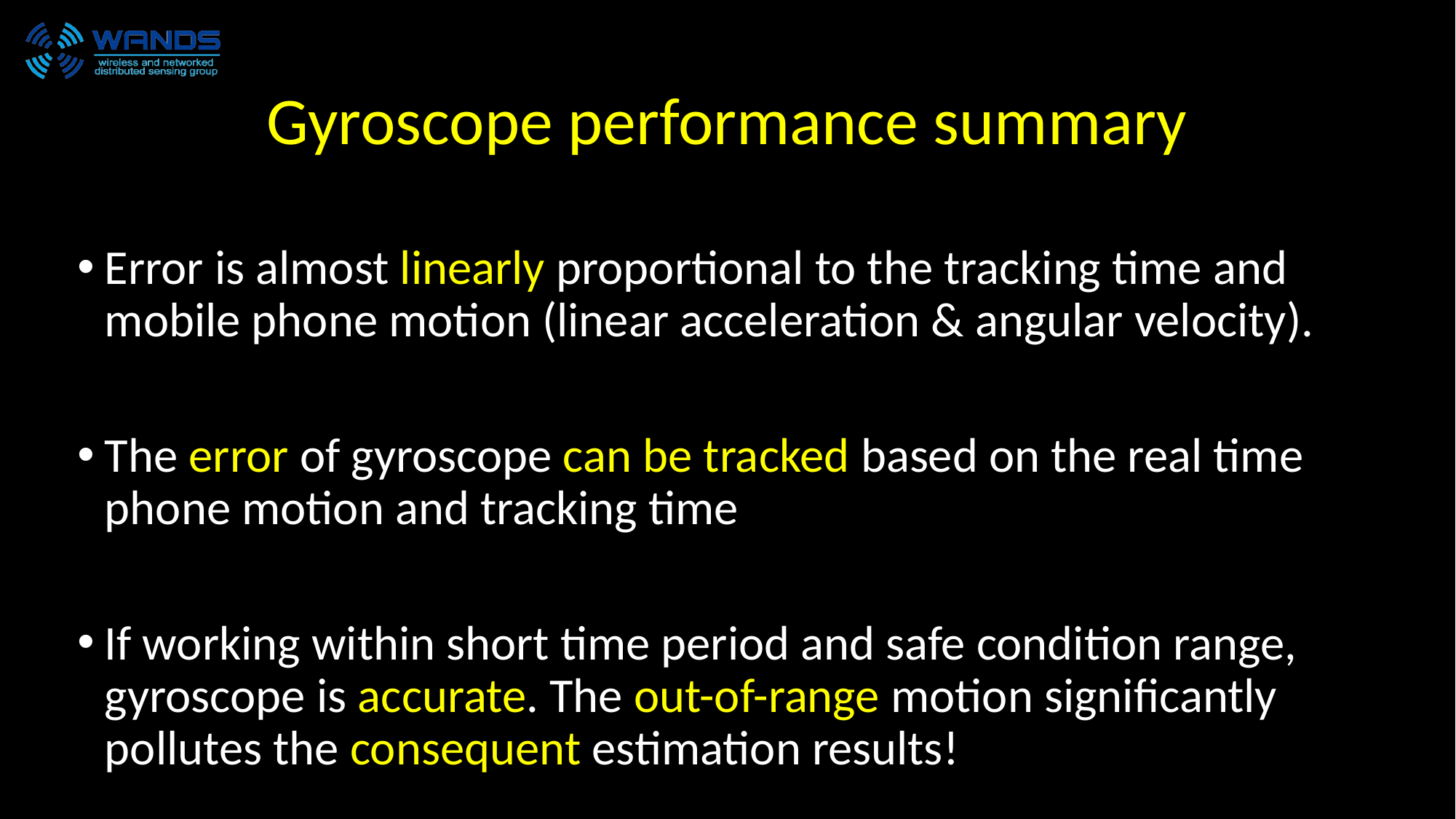

# Gyroscope performance summary
Error is almost linearly proportional to the tracking time and mobile phone motion (linear acceleration & angular velocity).

The error of gyroscope can be tracked based on the real time phone motion and tracking time

If working within short time period and safe condition range, gyroscope is accurate. The out-of-range motion significantly pollutes the consequent estimation results!